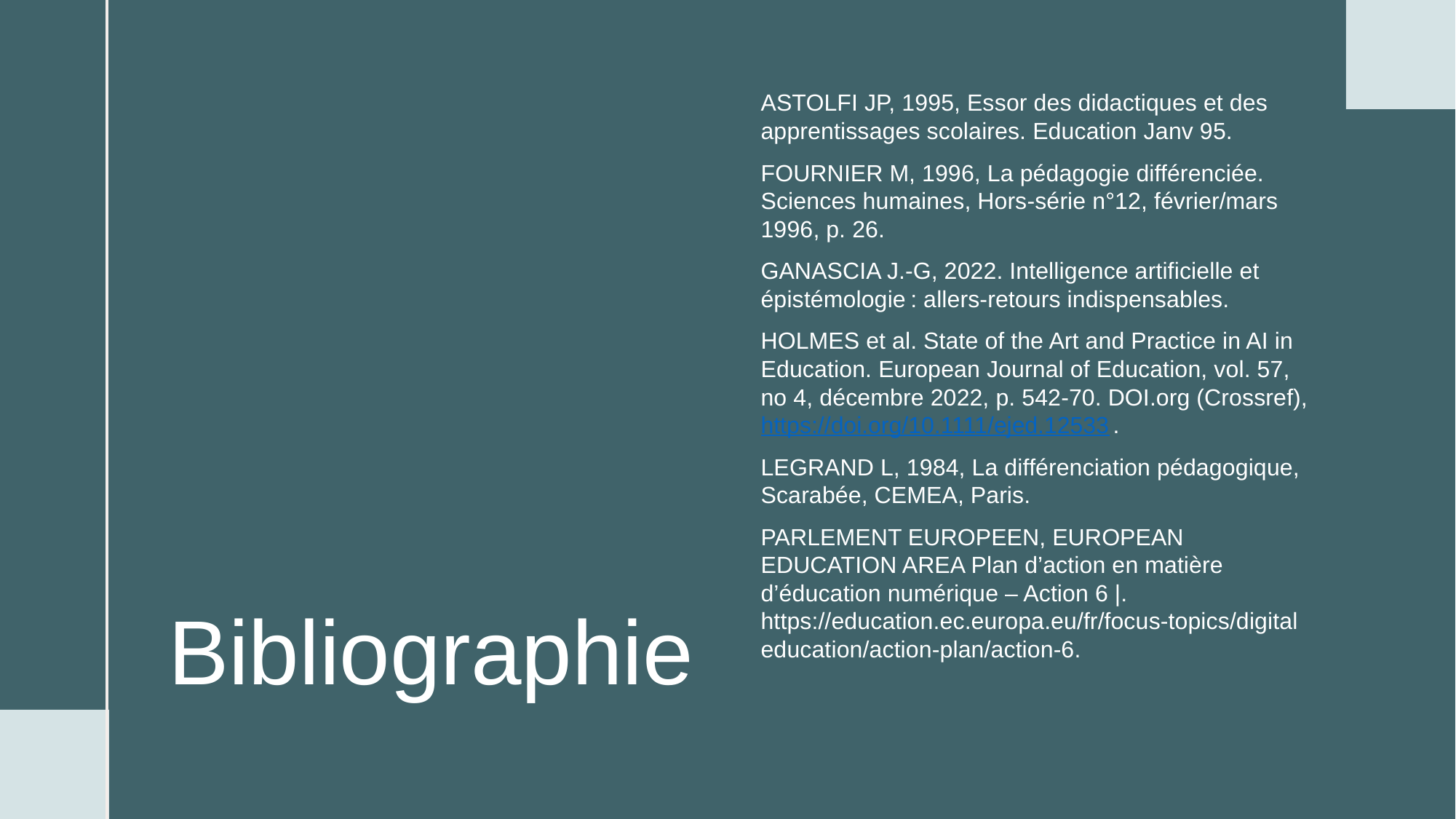

ASTOLFI JP, 1995, Essor des didactiques et des apprentissages scolaires. Education Janv 95.
FOURNIER M, 1996, La pédagogie différenciée. Sciences humaines, Hors-série n°12, février/mars 1996, p. 26.
GANASCIA J.-G, 2022. Intelligence artificielle et épistémologie : allers-retours indispensables.
HOLMES et al. State of the Art and Practice in AI in Education. European Journal of Education, vol. 57, no 4, décembre 2022, p. 542-70. DOI.org (Crossref), https://doi.org/10.1111/ejed.12533.
LEGRAND L, 1984, La différenciation pédagogique, Scarabée, CEMEA, Paris.
PARLEMENT EUROPEEN, EUROPEAN EDUCATION AREA Plan d’action en matière d’éducation numérique – Action 6 |. https://education.ec.europa.eu/fr/focus-topics/digitaleducation/action-plan/action-6.

# Bibliographie